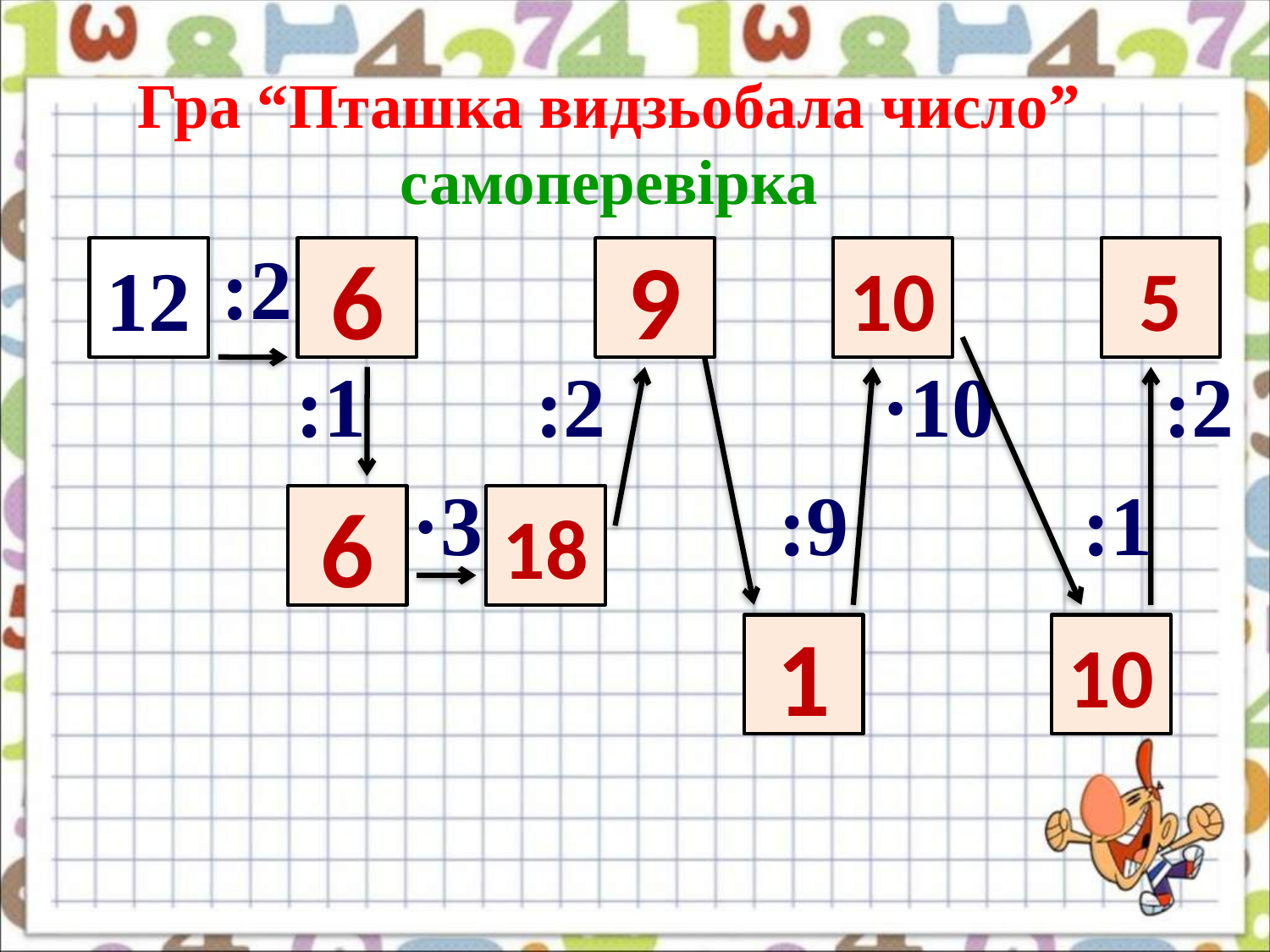

# Гра “Пташка видзьобала число” самоперевірка
        :2
              :1        :2             ·10        :2
                 ·3              :9           :1

12
6
9
10
5
6
18
1
10